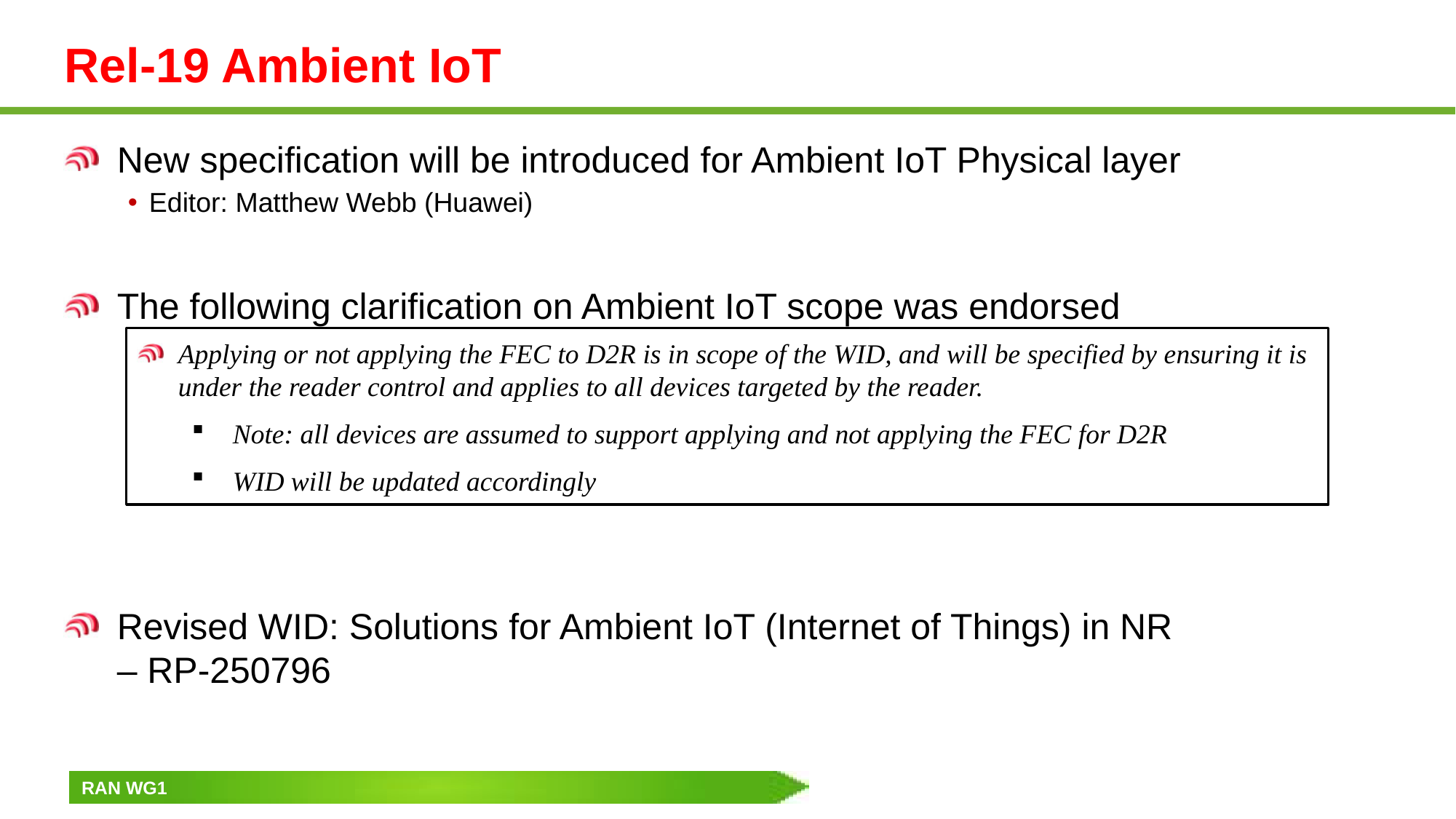

# Rel-19 Ambient IoT
New specification will be introduced for Ambient IoT Physical layer
Editor: Matthew Webb (Huawei)

The following clarification on Ambient IoT scope was endorsed

Revised WID: Solutions for Ambient IoT (Internet of Things) in NR
– RP-250796
Applying or not applying the FEC to D2R is in scope of the WID, and will be specified by ensuring it is under the reader control and applies to all devices targeted by the reader.
Note: all devices are assumed to support applying and not applying the FEC for D2R
WID will be updated accordingly